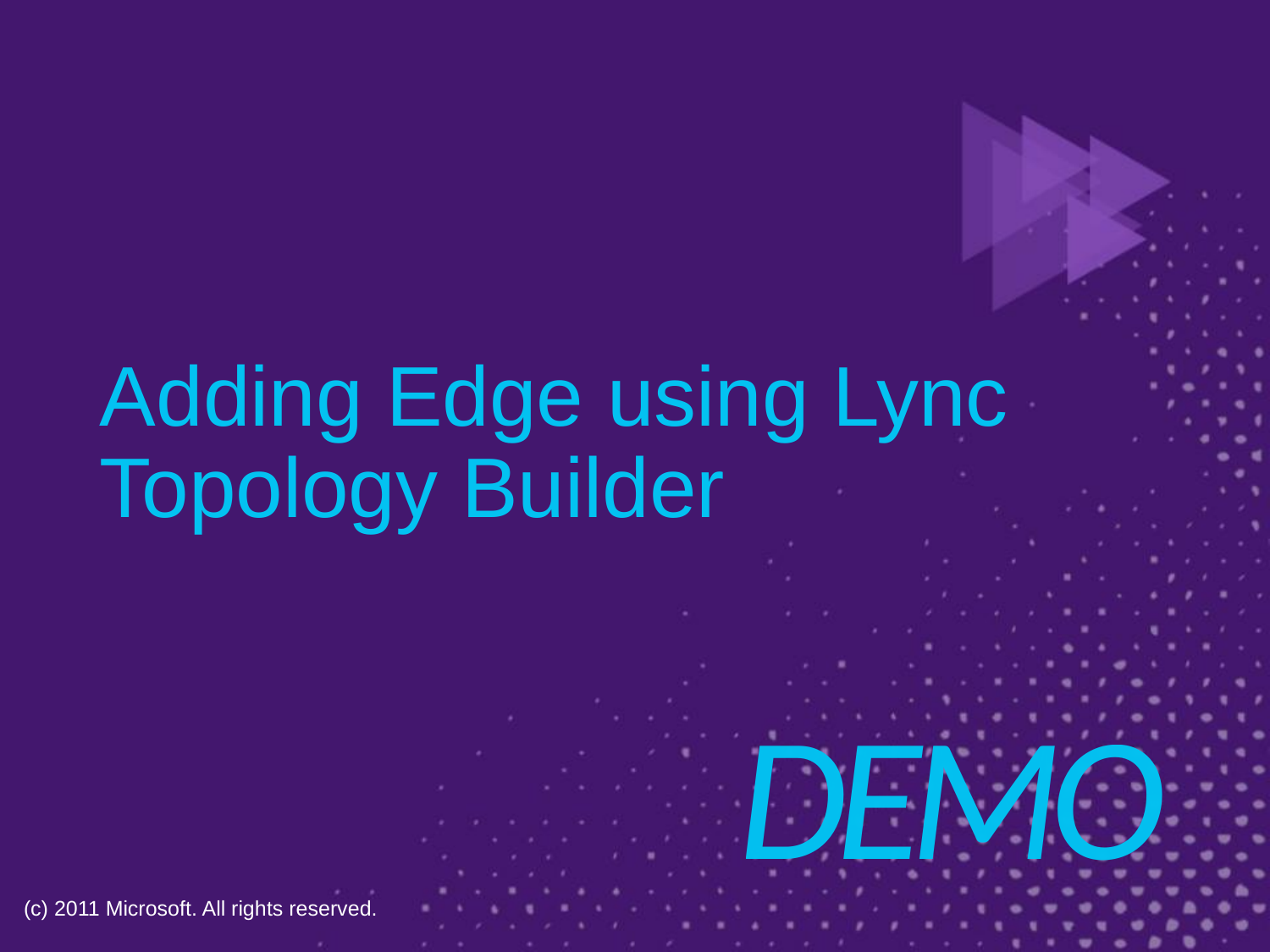

# Adding Edge using Lync Topology Builder

DEMO
(c) 2011 Microsoft. All rights reserved.